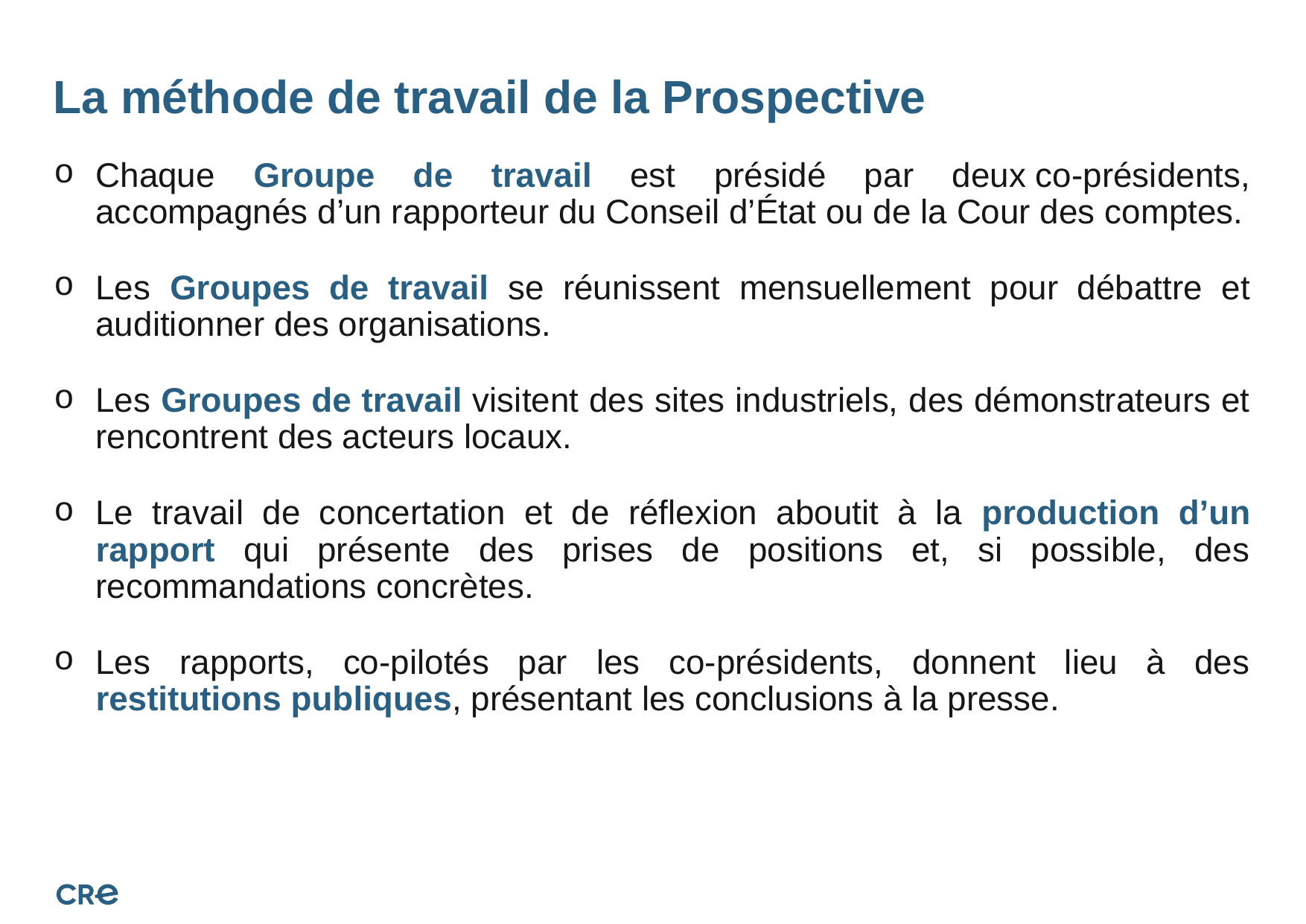

# La méthode de travail de la Prospective
Chaque Groupe de travail est présidé par deux co-présidents, accompagnés d’un rapporteur du Conseil d’État ou de la Cour des comptes.
Les Groupes de travail se réunissent mensuellement pour débattre et auditionner des organisations.
Les Groupes de travail visitent des sites industriels, des démonstrateurs et rencontrent des acteurs locaux.
Le travail de concertation et de réflexion aboutit à la production d’un rapport qui présente des prises de positions et, si possible, des recommandations concrètes.
Les rapports, co-pilotés par les co-présidents, donnent lieu à des restitutions publiques, présentant les conclusions à la presse.